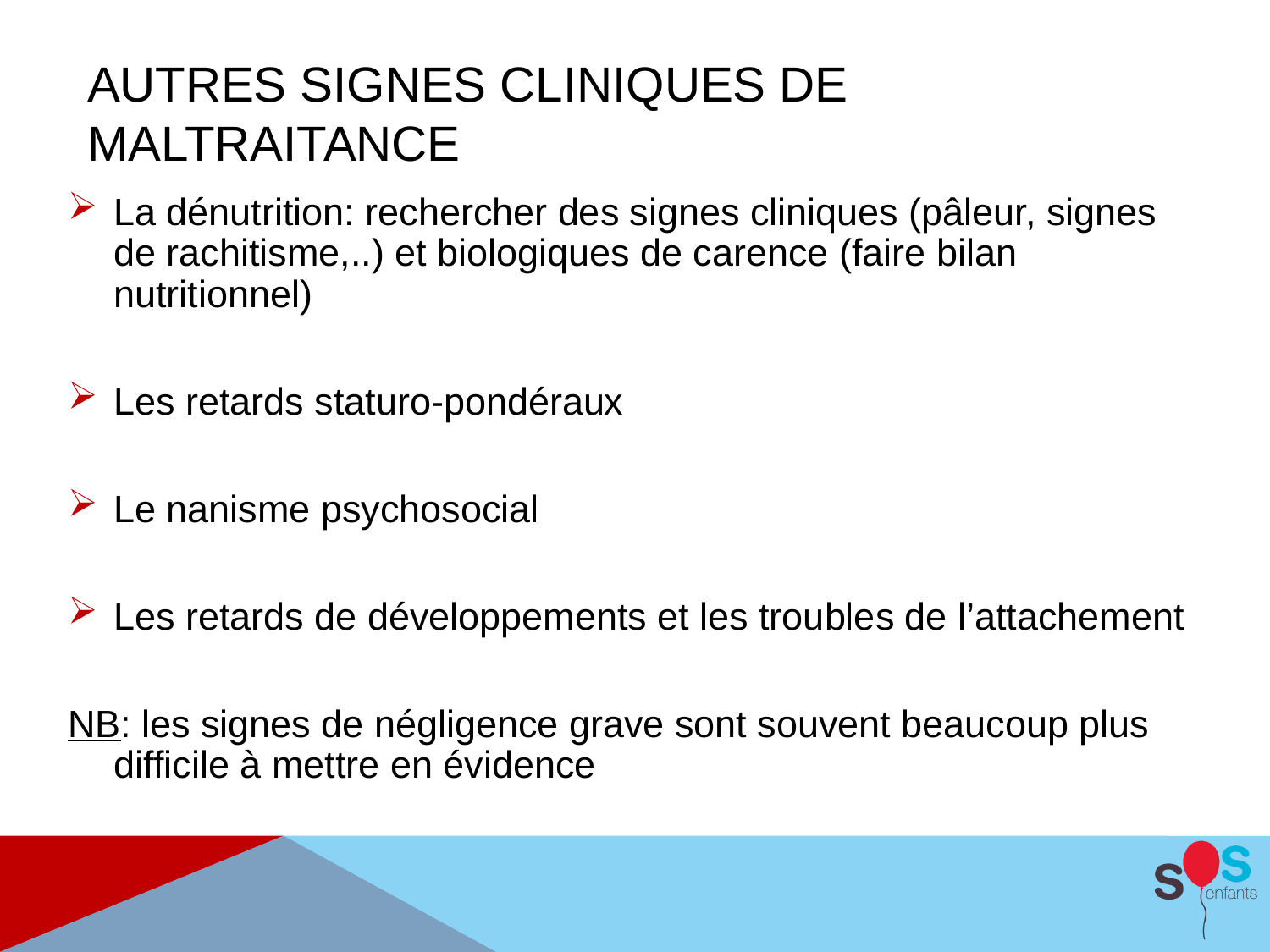

AUTRES SIGNES CLINIQUES DE MALTRAITANCE
La dénutrition: rechercher des signes cliniques (pâleur, signes de rachitisme,..) et biologiques de carence (faire bilan nutritionnel)

Les retards staturo-pondéraux

Le nanisme psychosocial

Les retards de développements et les troubles de l’attachement

NB: les signes de négligence grave sont souvent beaucoup plus difficile à mettre en évidence